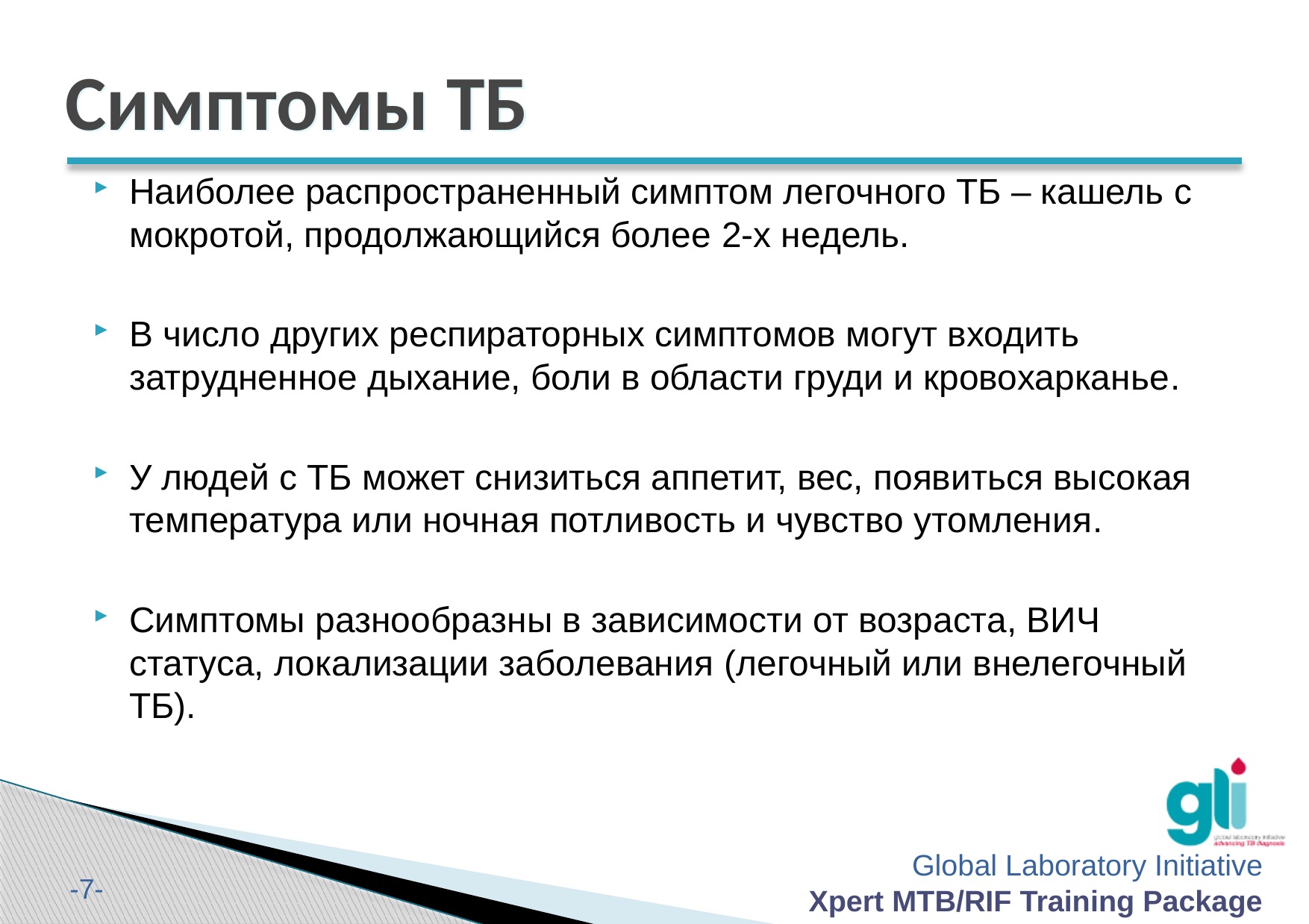

# Симптомы ТБ
Наиболее распространенный симптом легочного ТБ – кашель с мокротой, продолжающийся более 2-х недель.

В число других респираторных симптомов могут входить затрудненное дыхание, боли в области груди и кровохарканье.

У людей с ТБ может снизиться аппетит, вес, появиться высокая температура или ночная потливость и чувство утомления.

Симптомы разнообразны в зависимости от возраста, ВИЧ статуса, локализации заболевания (легочный или внелегочный ТБ).